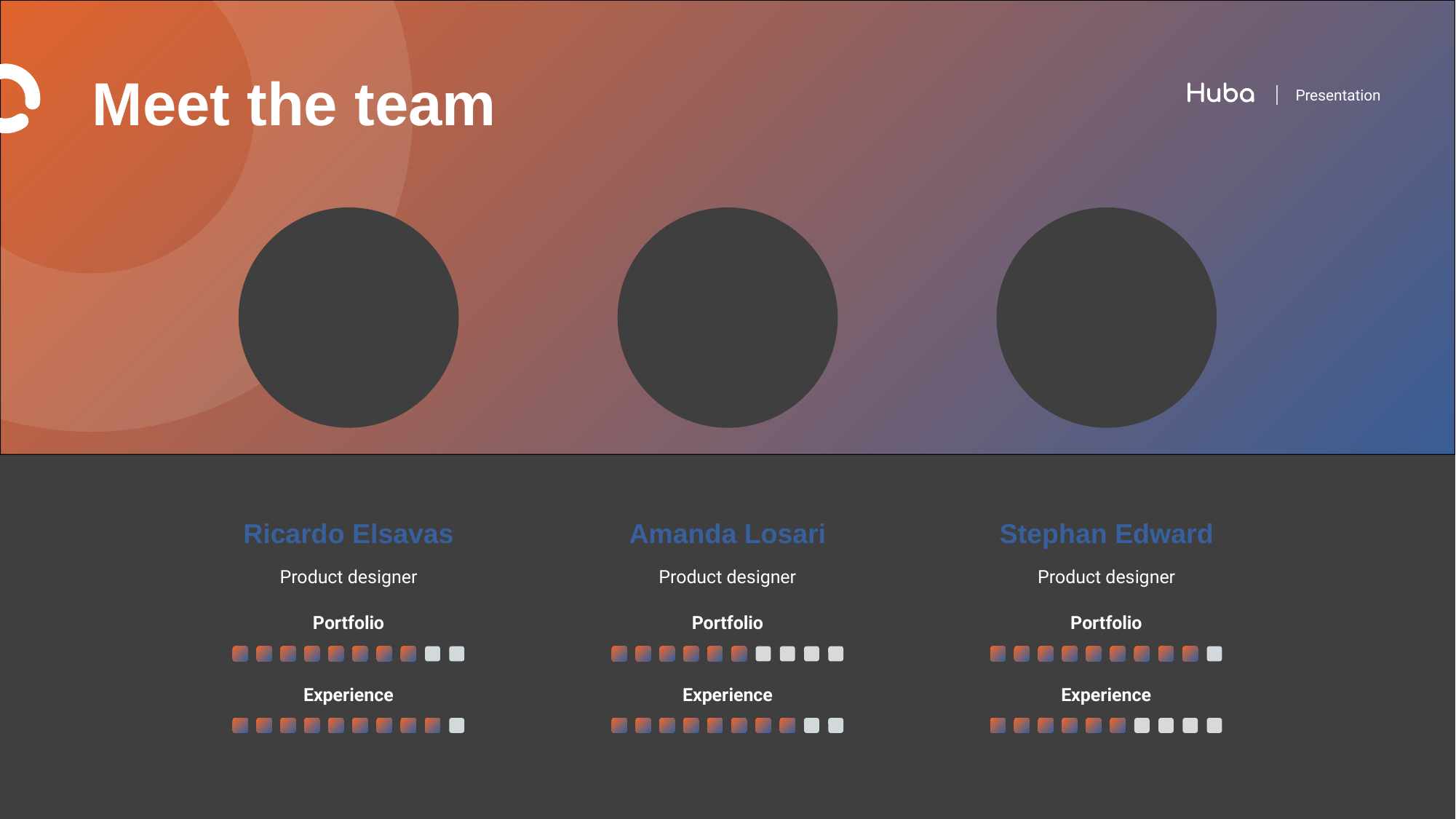

Meet the team

Presentation

Ricardo Elsavas
Amanda Losari
Stephan Edward
Product designer
Product designer
Product designer
Portfolio
Portfolio
Portfolio

Experience
Experience
Experience